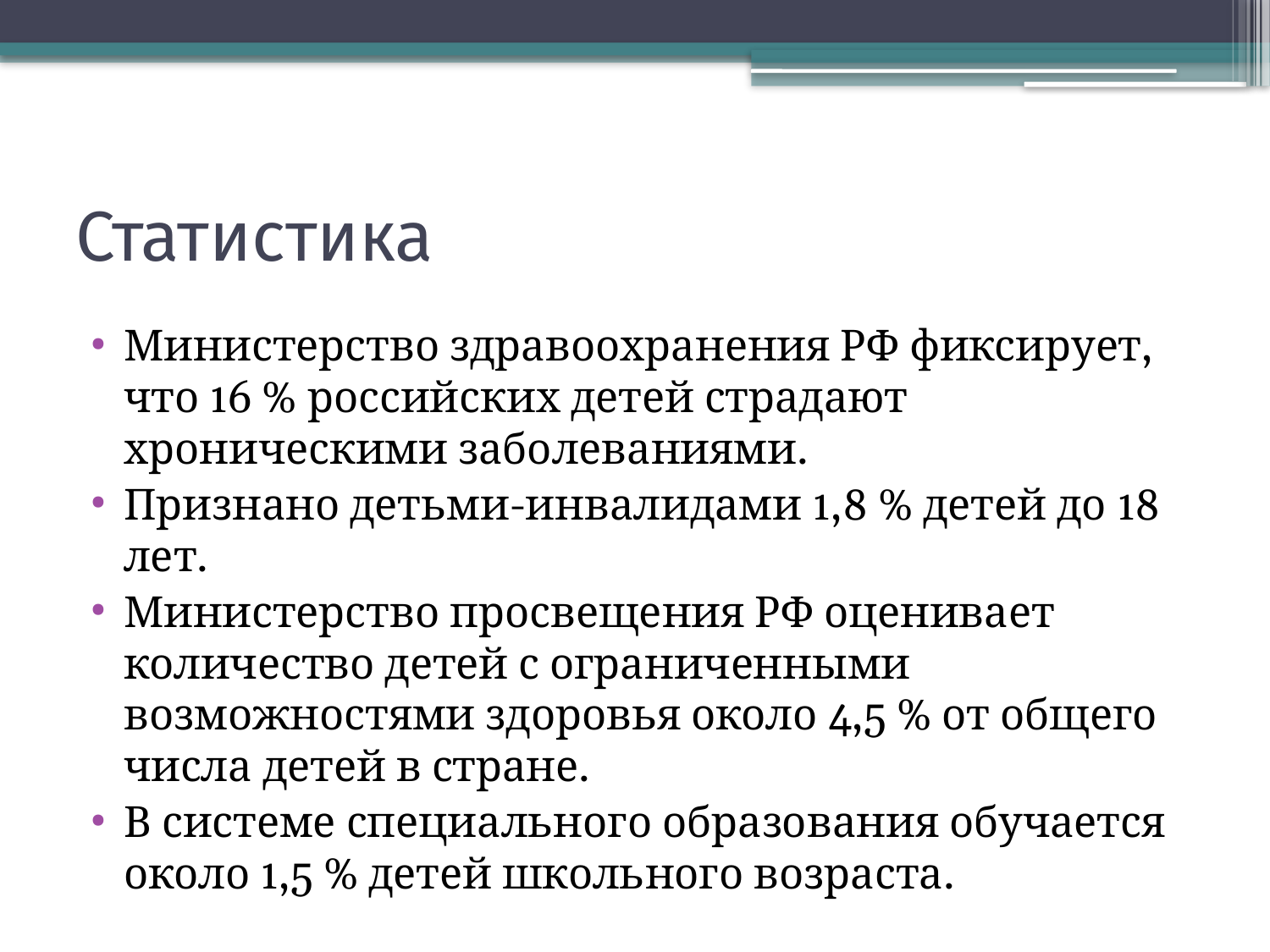

# Статистика
Министерство здравоохранения РФ фиксирует, что 16 % российских детей страдают хроническими заболеваниями.
Признано детьми-инвалидами 1,8 % детей до 18 лет.
Министерство просвещения РФ оценивает количество детей с ограниченными возможностями здоровья около 4,5 % от общего числа детей в стране.
В системе специального образования обучается около 1,5 % детей школьного возраста.